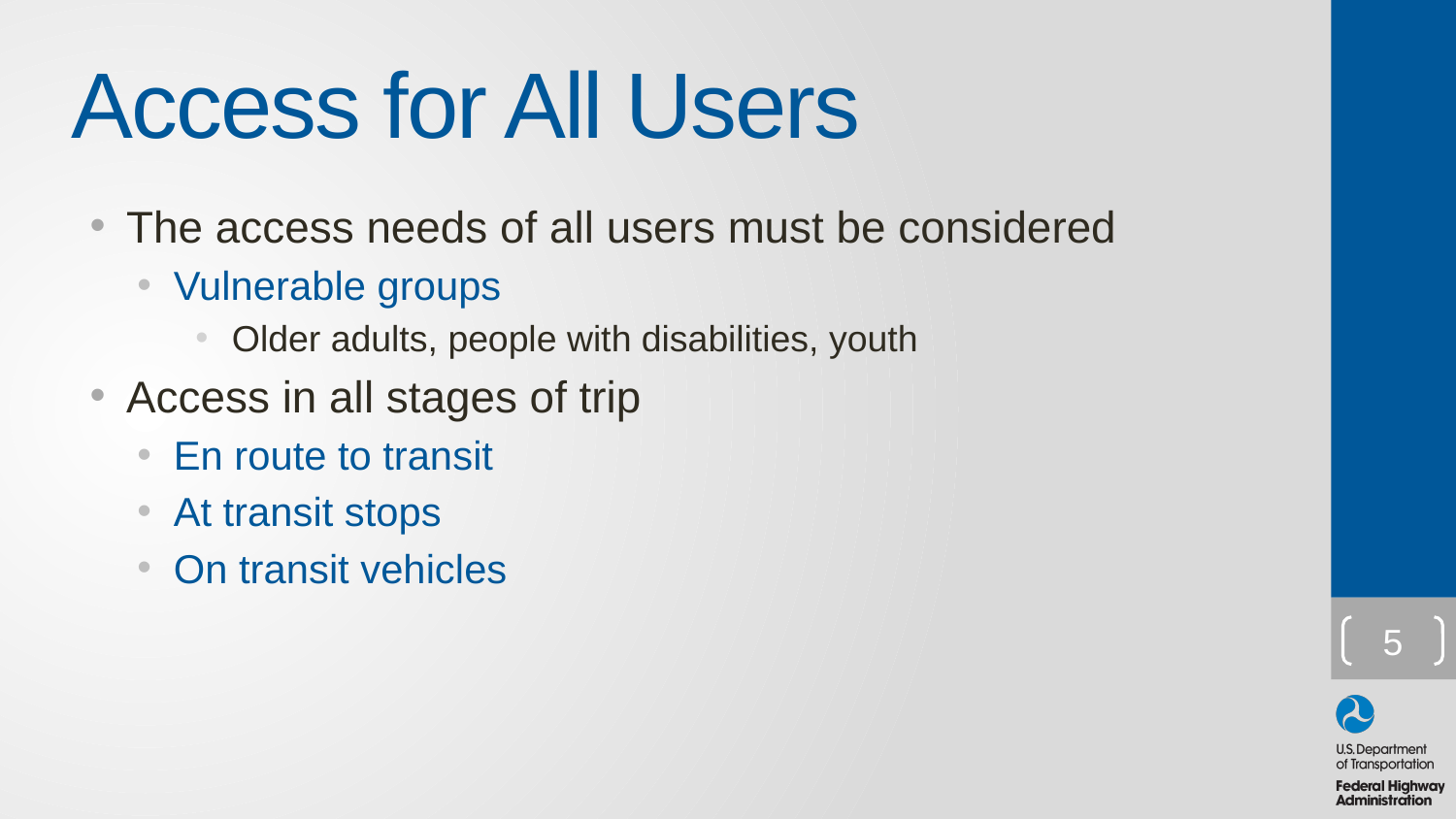

# Access for All Users
The access needs of all users must be considered
Vulnerable groups
Older adults, people with disabilities, youth
Access in all stages of trip
En route to transit
At transit stops
On transit vehicles

5